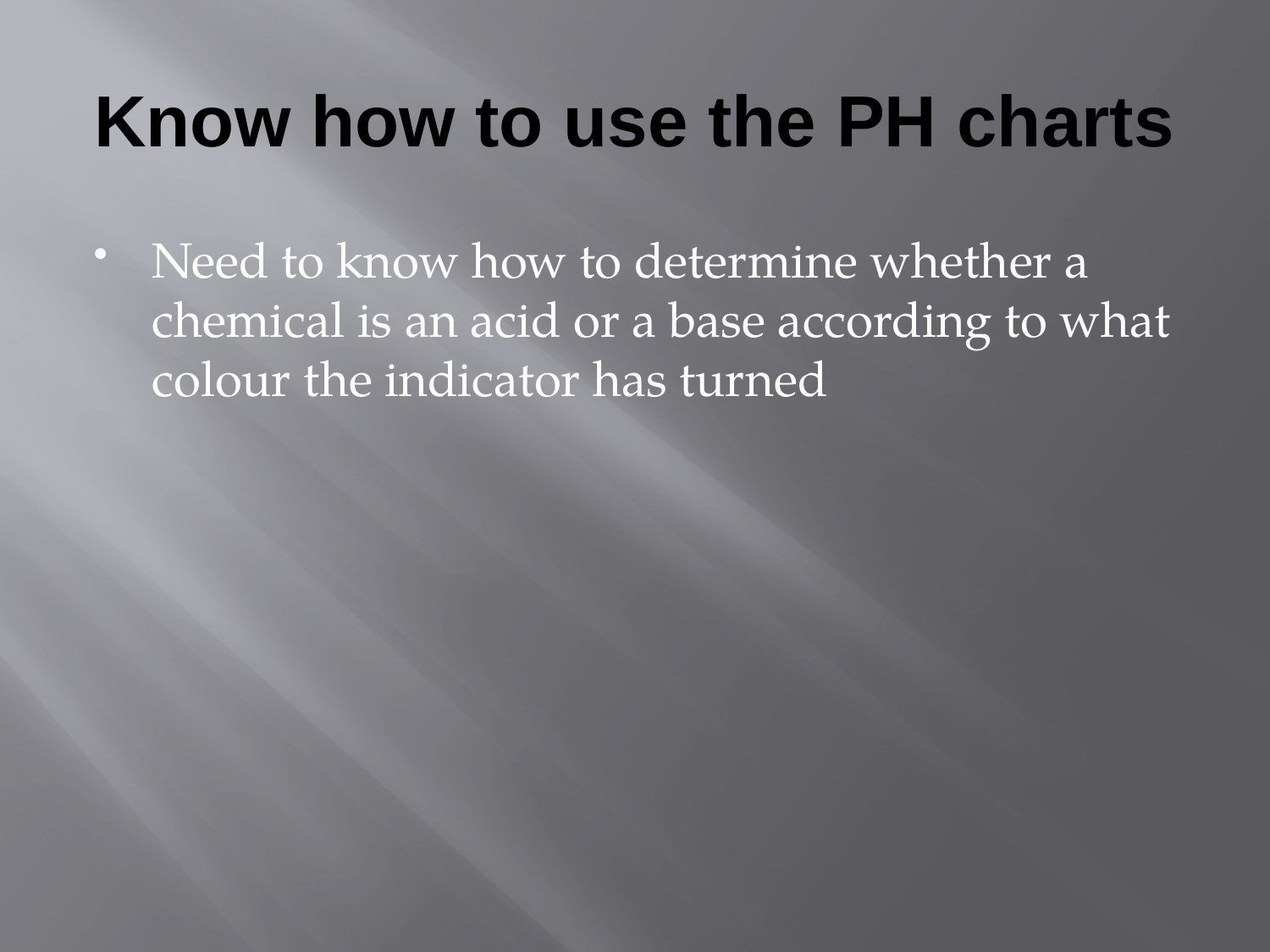

# Know how to use the PH charts
Need to know how to determine whether a chemical is an acid or a base according to what colour the indicator has turned